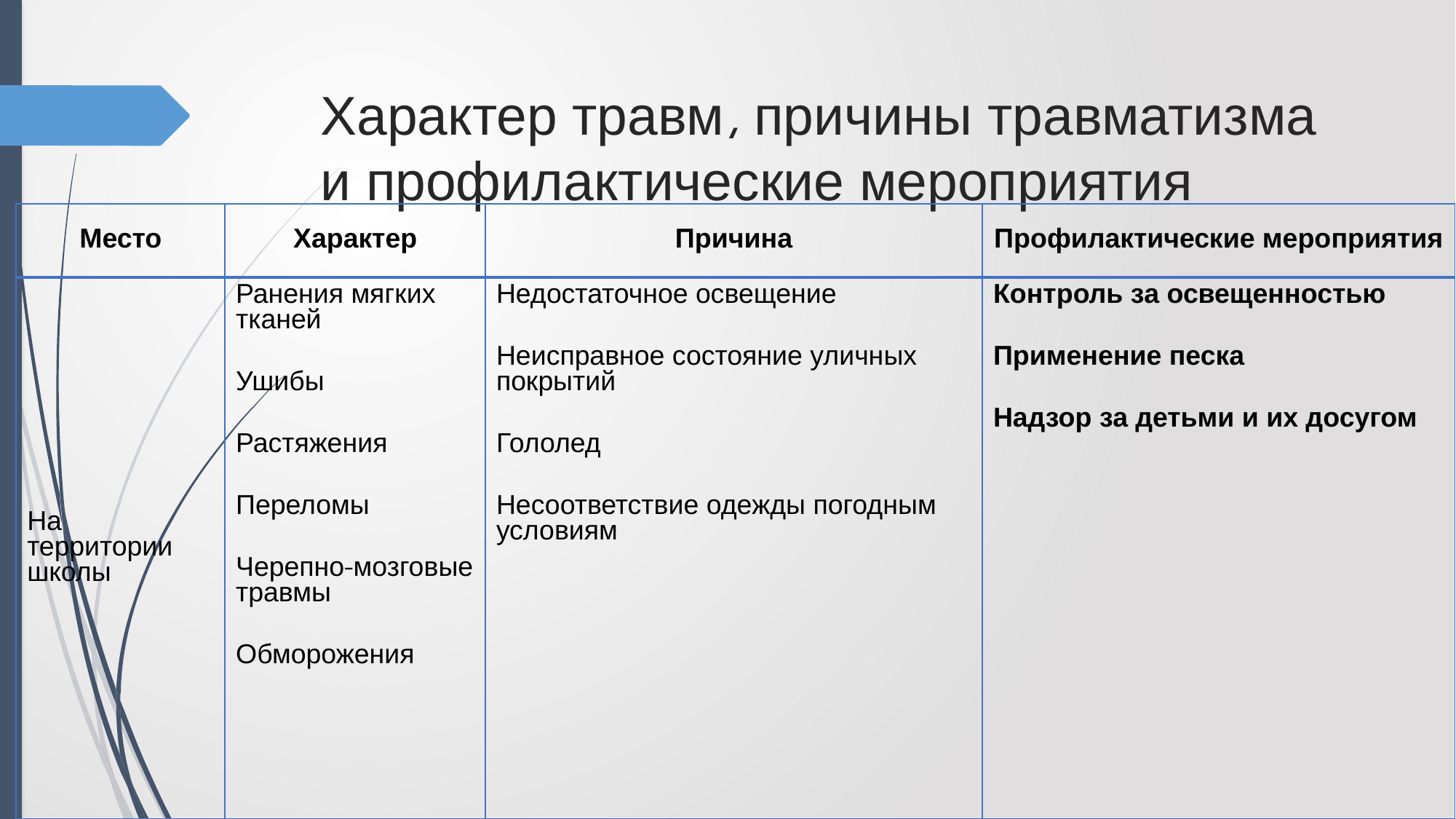

# Характер травм, причины травматизма и профилактические мероприятия
| Место | Характер | Причина | Профилактические мероприятия |
| --- | --- | --- | --- |
| На территории школы | Ранения мягких тканей Ушибы Растяжения Переломы Черепно-мозговые травмы Обморожения | Недостаточное освещение Неисправное состояние уличных покрытий Гололед Несоответствие одежды погодным условиям | Контроль за освещенностью Применение песка Надзор за детьми и их досугом |